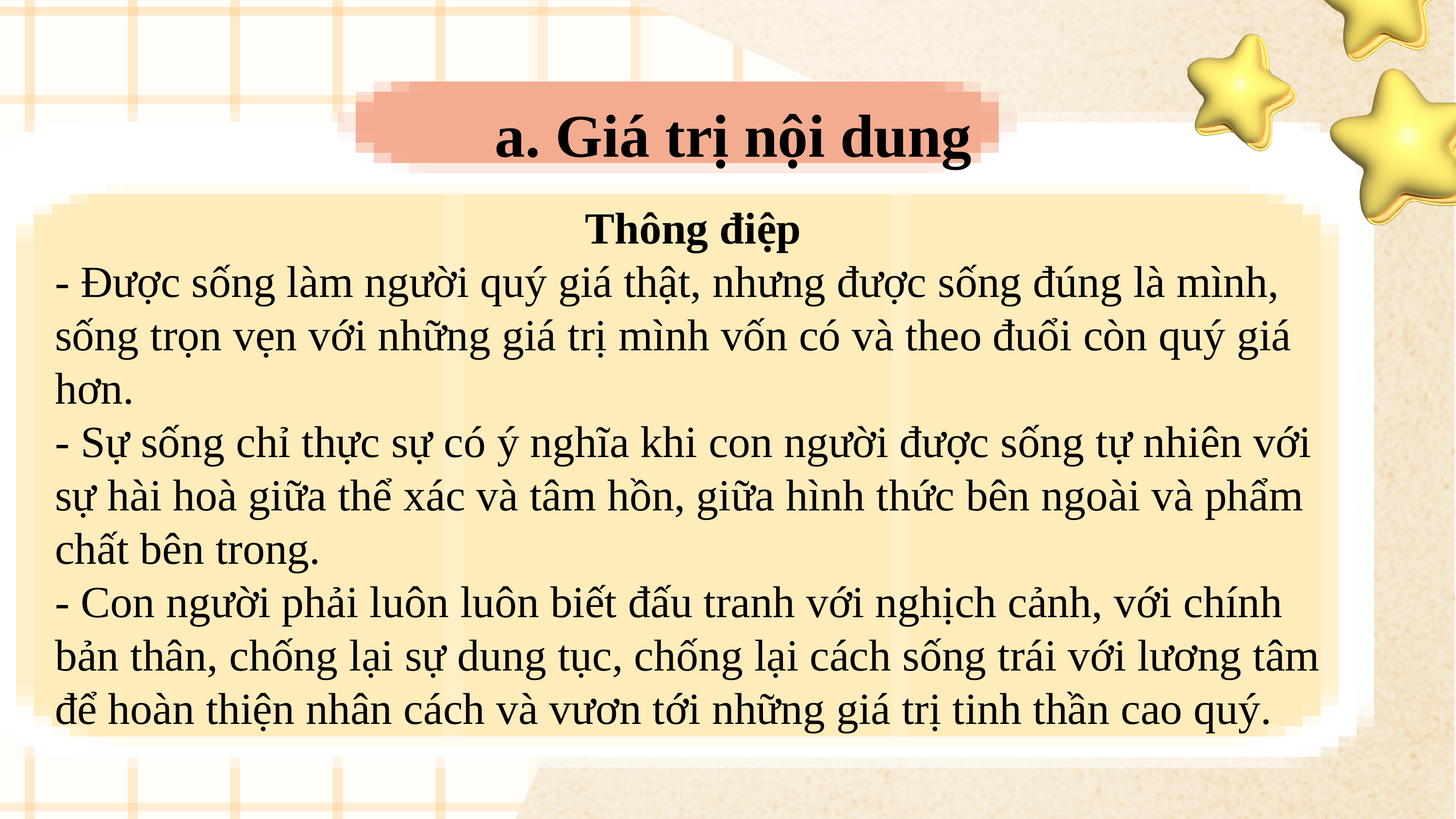

a. Giá trị nội dung

Thông điệp
- Được sống làm người quý giá thật, nhưng được sống đúng là mình, sống trọn vẹn với những giá trị mình vốn có và theo đuổi còn quý giá hơn.
- Sự sống chỉ thực sự có ý nghĩa khi con người được sống tự nhiên với sự hài hoà giữa thể xác và tâm hồn, giữa hình thức bên ngoài và phẩm chất bên trong.
- Con người phải luôn luôn biết đấu tranh với nghịch cảnh, với chính bản thân, chống lại sự dung tục, chống lại cách sống trái với lương tâm để hoàn thiện nhân cách và vươn tới những giá trị tinh thần cao quý.